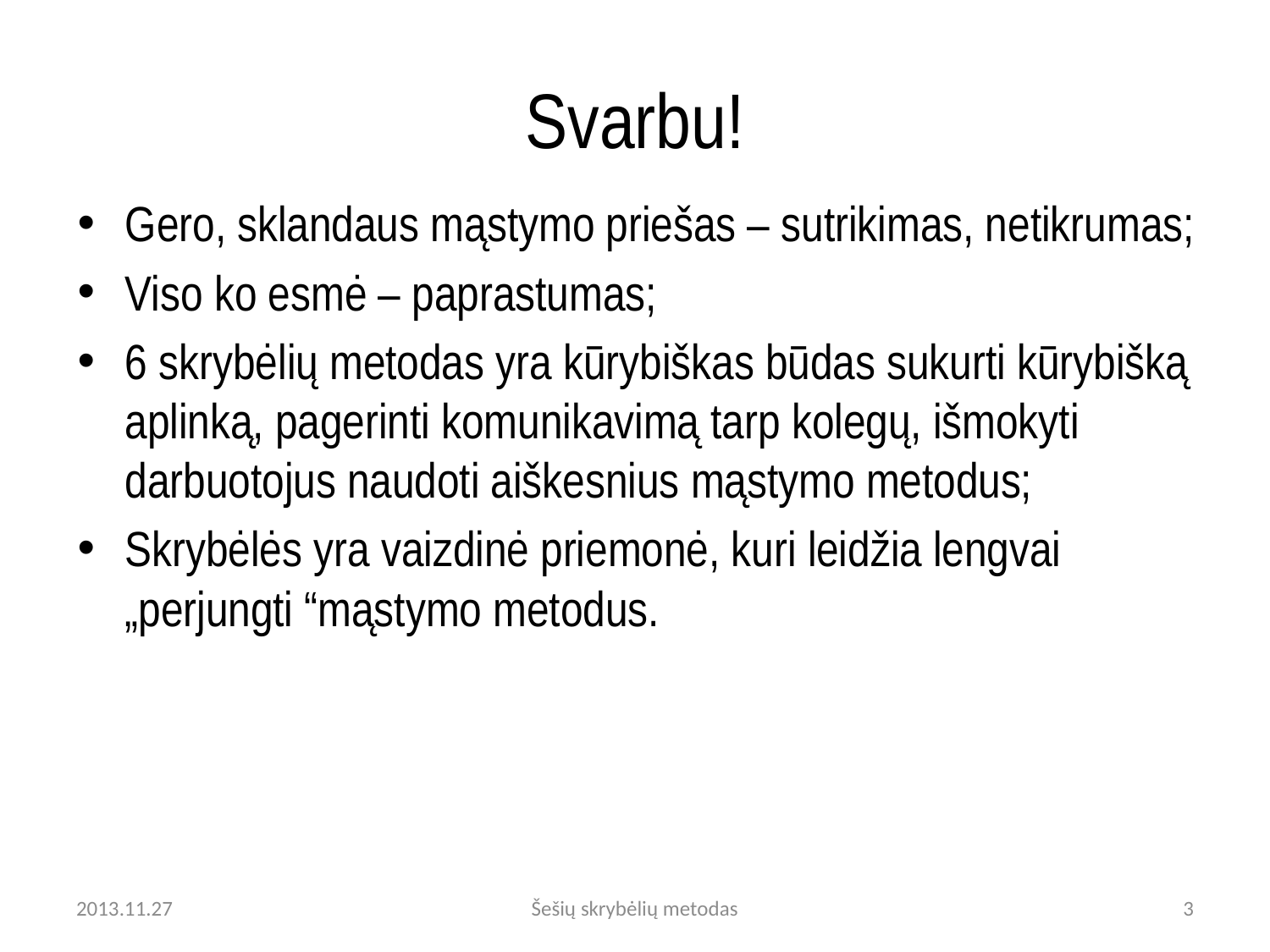

# Svarbu!
Gero, sklandaus mąstymo priešas – sutrikimas, netikrumas;
Viso ko esmė – paprastumas;
6 skrybėlių metodas yra kūrybiškas būdas sukurti kūrybišką aplinką, pagerinti komunikavimą tarp kolegų, išmokyti darbuotojus naudoti aiškesnius mąstymo metodus;
Skrybėlės yra vaizdinė priemonė, kuri leidžia lengvai „perjungti “mąstymo metodus.

2013.11.27
Šešių skrybėlių metodas
3